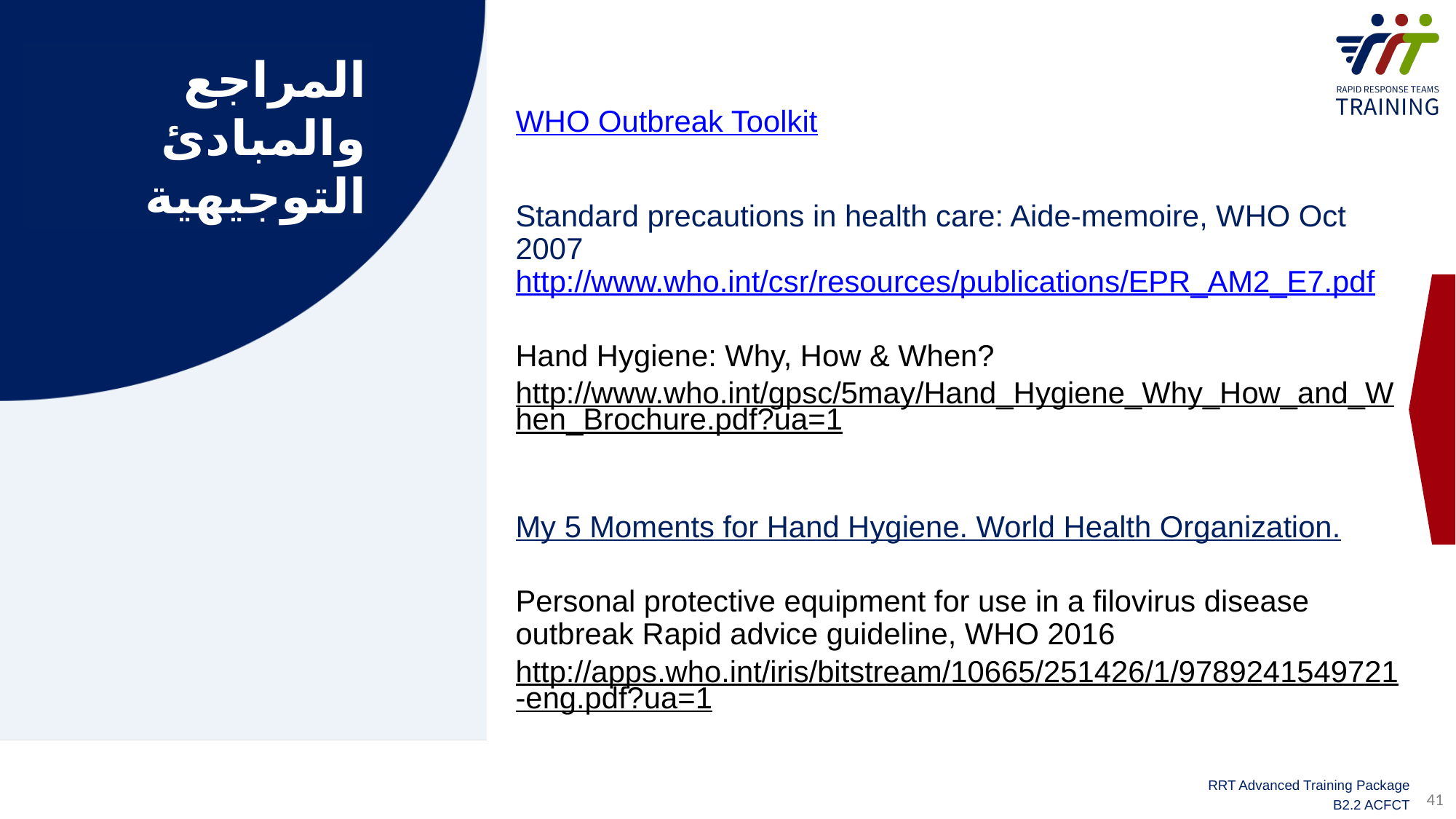

المراجع والمبادئ التوجيهية
WHO Outbreak Toolkit

Standard precautions in health care: Aide-memoire, WHO Oct 2007
http://www.who.int/csr/resources/publications/EPR_AM2_E7.pdf

Hand Hygiene: Why, How & When?
http://www.who.int/gpsc/5may/Hand_Hygiene_Why_How_and_When_Brochure.pdf?ua=1

My 5 Moments for Hand Hygiene. World Health Organization.

Personal protective equipment for use in a filovirus disease outbreak Rapid advice guideline, WHO 2016
http://apps.who.int/iris/bitstream/10665/251426/1/9789241549721-eng.pdf?ua=1